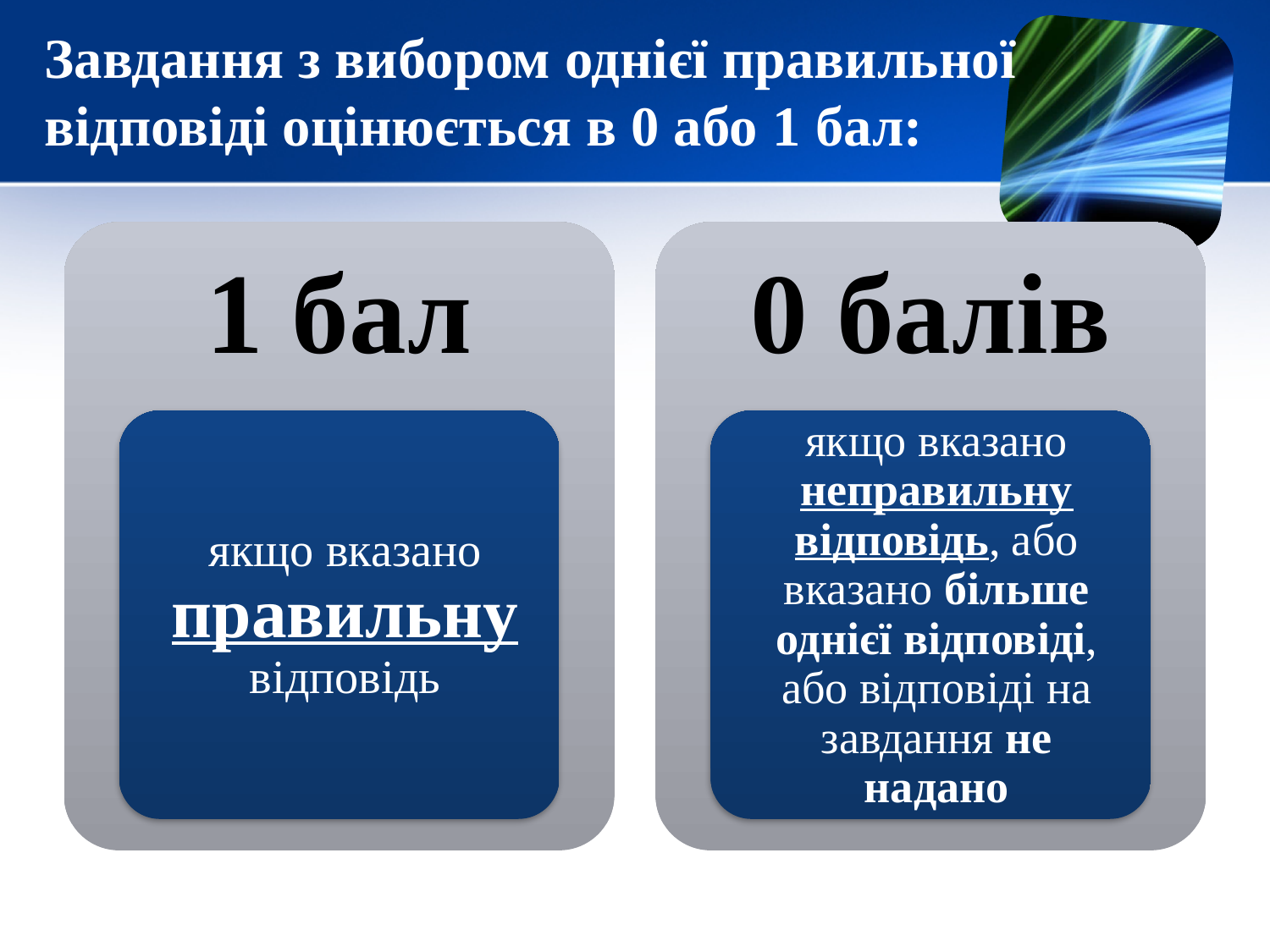

# Завдання з вибором однієї правильної відповіді оцінюється в 0 або 1 бал:
1 бал
якщо вказано правильну відповідь
0 балів
якщо вказано неправильну відповідь, або вказано більше однієї відповіді, або відповіді на завдання не надано